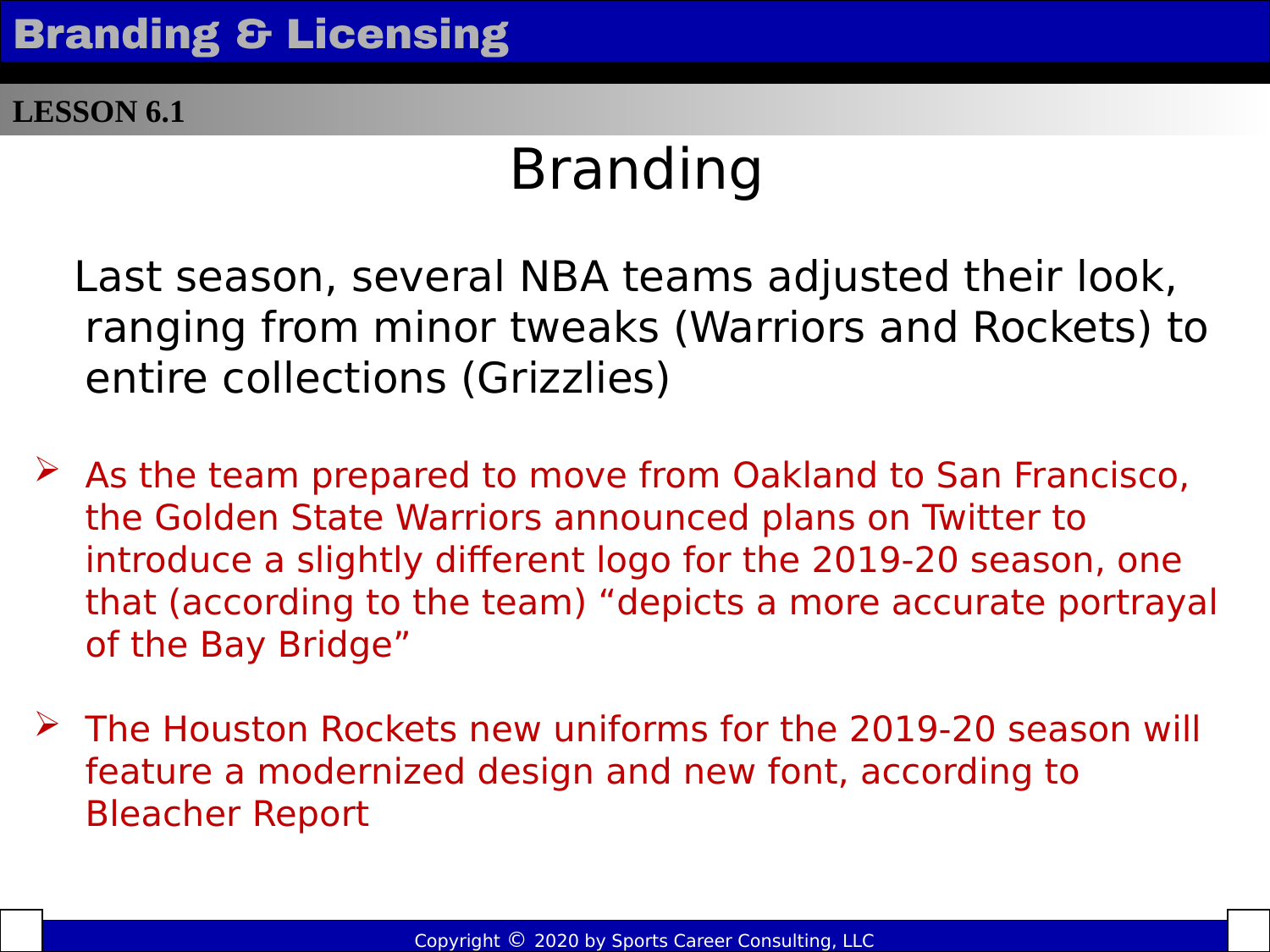

Branding & Licensing
LESSON 6.1
Branding
   Last season, several NBA teams adjusted their look, ranging from minor tweaks (Warriors and Rockets) to entire collections (Grizzlies)

As the team prepared to move from Oakland to San Francisco, the Golden State Warriors announced plans on Twitter to introduce a slightly different logo for the 2019-20 season, one that (according to the team) “depicts a more accurate portrayal of the Bay Bridge”

The Houston Rockets new uniforms for the 2019-20 season will feature a modernized design and new font, according to Bleacher Report
Copyright © 2020 by Sports Career Consulting, LLC